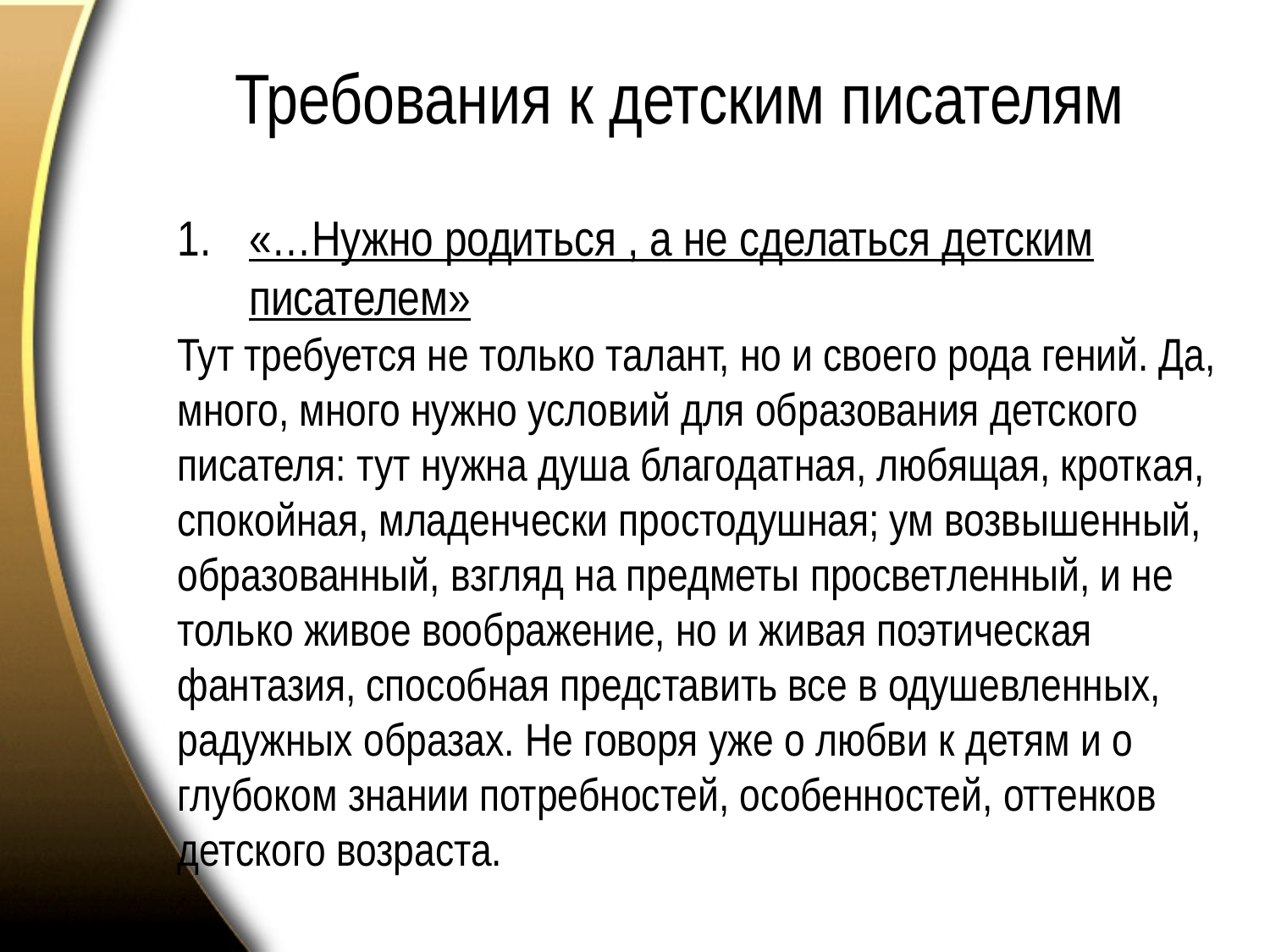

# Требования к детским писателям
«…Нужно родиться , а не сделаться детским писателем»
Тут требуется не только талант, но и своего рода гений. Да, много, много нужно условий для образования детского писателя: тут нужна душа благодатная, любящая, кроткая, спокойная, младенчески простодушная; ум возвышенный, образованный, взгляд на предметы просветленный, и не только живое воображение, но и живая поэтическая фантазия, способная представить все в одушевленных, радужных образах. Не говоря уже о любви к детям и о глубоком знании потребностей, особенностей, оттенков детского возраста.